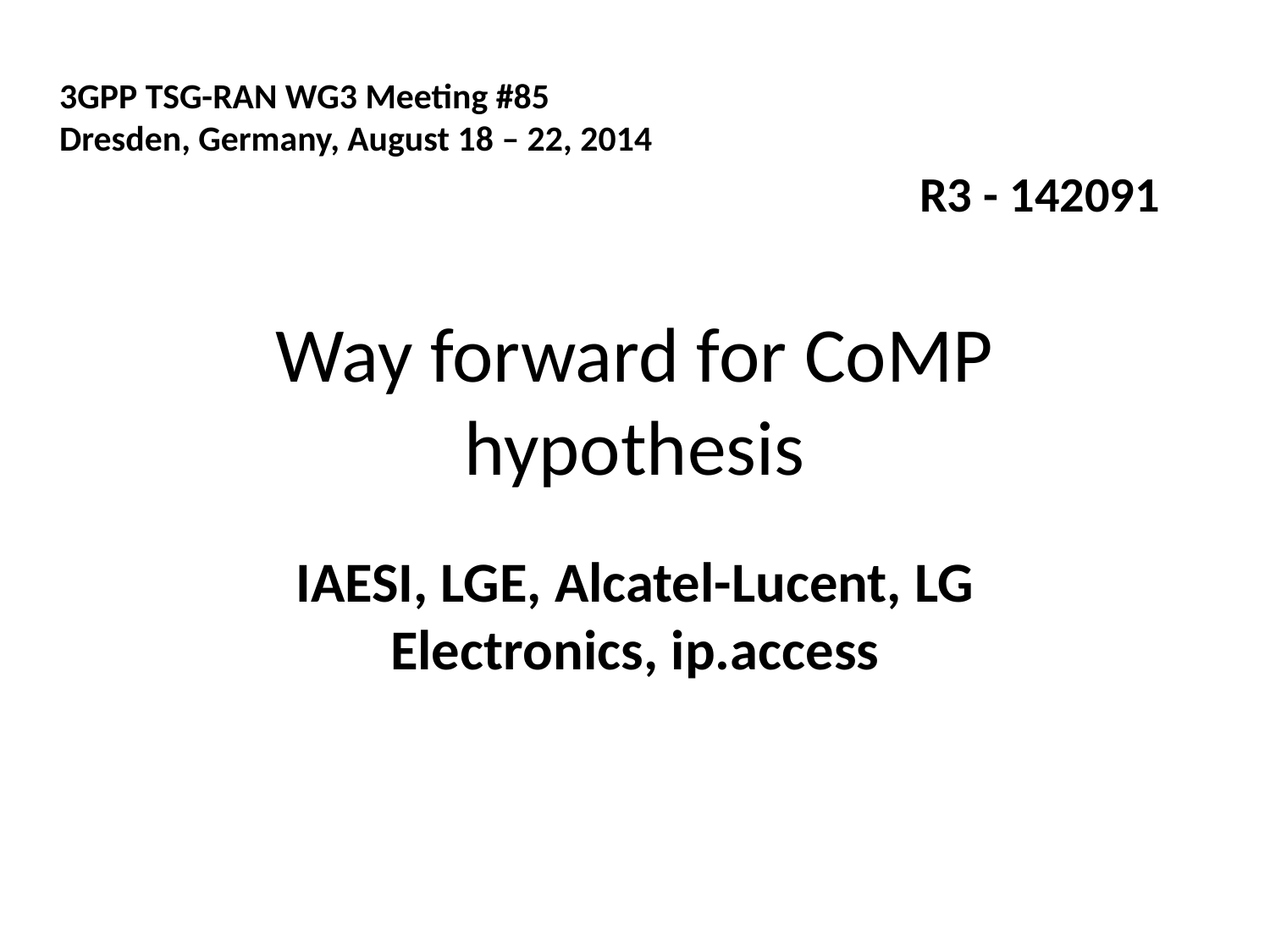

3GPP TSG-RAN WG3 Meeting #85
Dresden, Germany, August 18 – 22, 2014

R3 - 142091
# Way forward for CoMP hypothesis
IAESI, LGE, Alcatel-Lucent, LG Electronics, ip.access